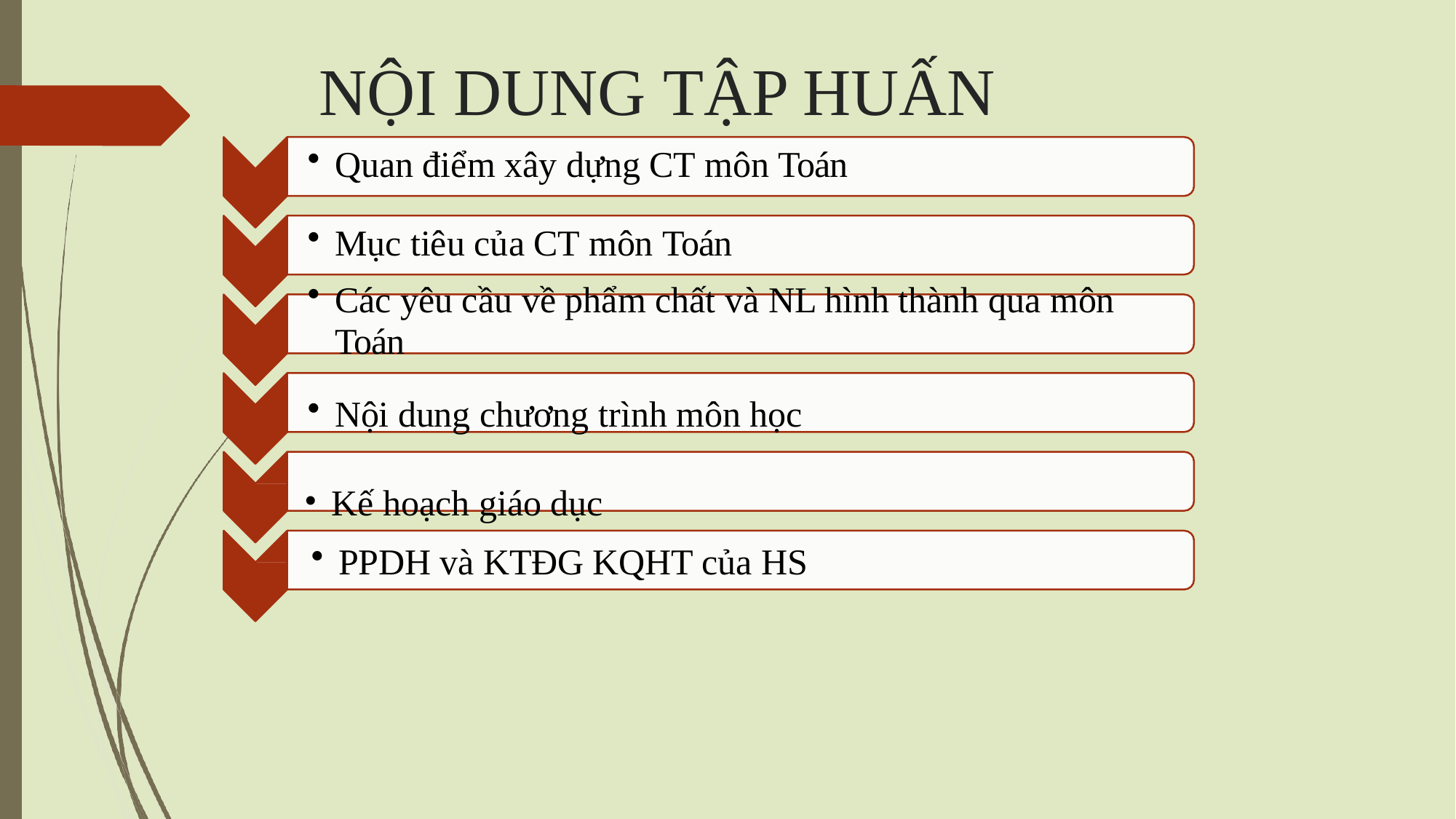

# NỘI DUNG TẬP HUẤN

Quan điểm xây dựng CT môn Toán
Mục tiêu của CT môn Toán
Các yêu cầu về phẩm chất và NL hình thành qua môn
Toán
Nội dung chương trình môn học

Kế hoạch giáo dục
PPDH và KTĐG KQHT của HS